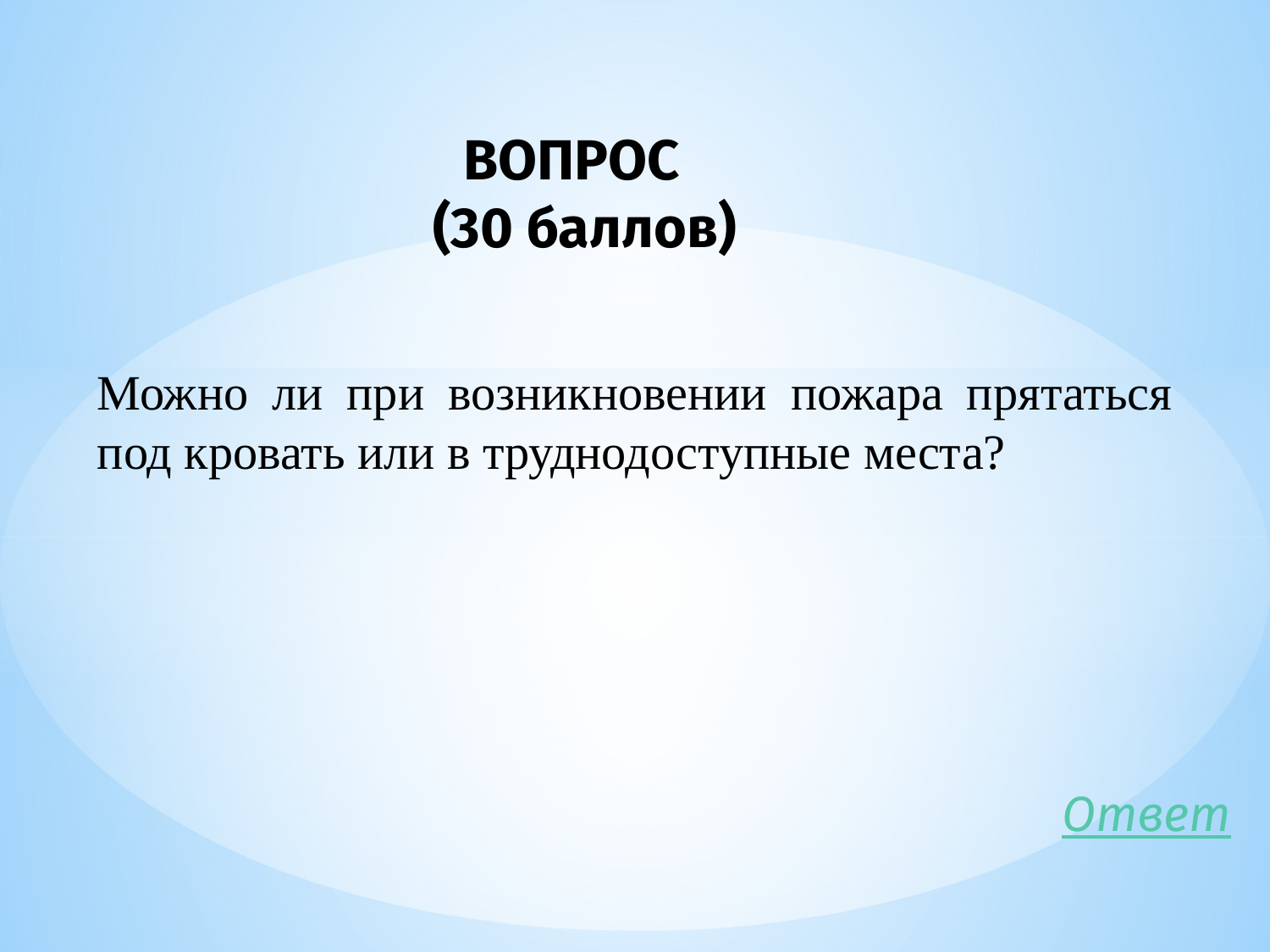

ВОПРОС
(30 баллов)
Можно ли при возникновении пожара прятаться под кровать или в труднодоступные места?
Ответ